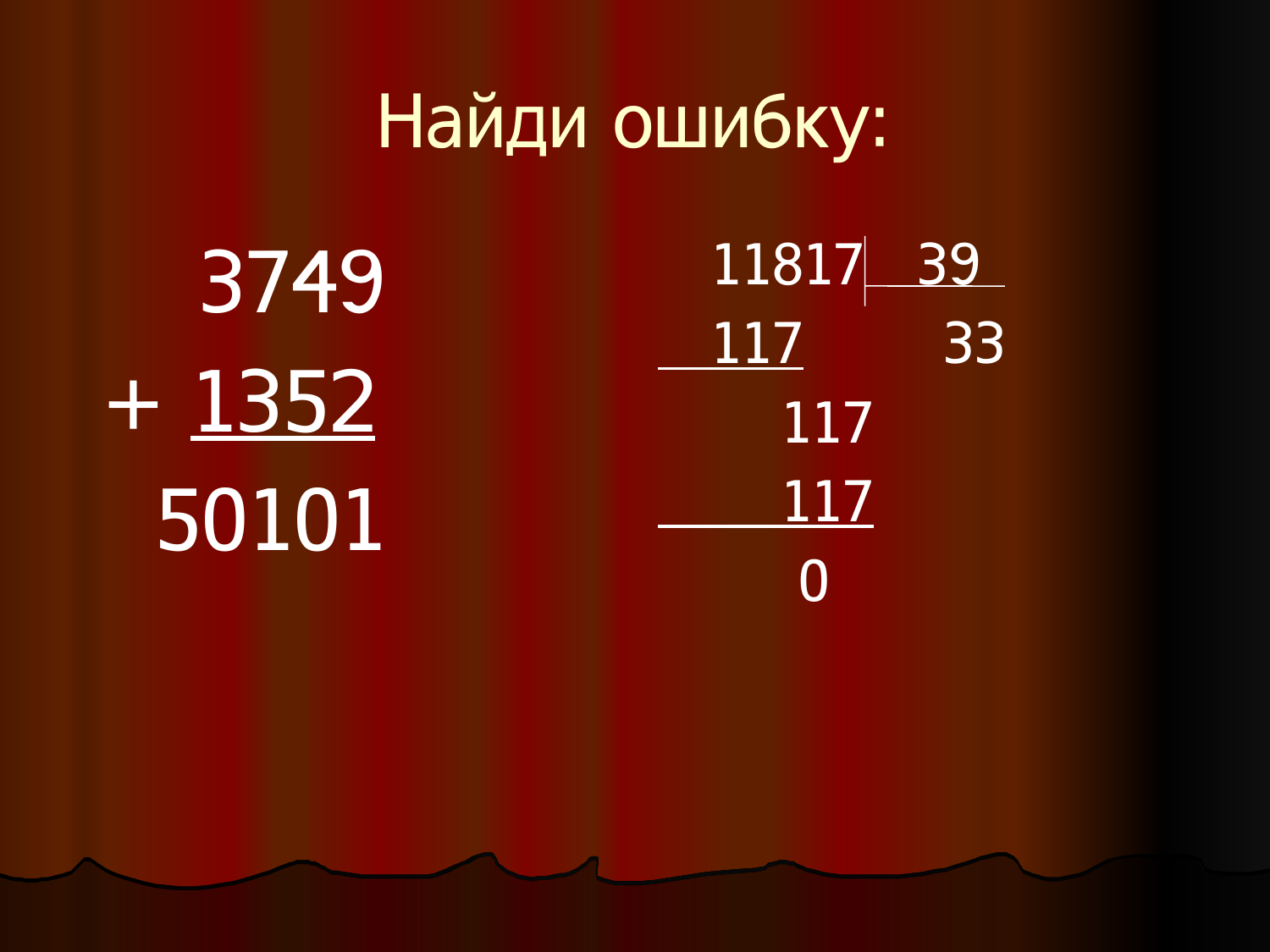

# Найди ошибку:
       3749
 + 1352
   50101
   11817   39
   117        33
       117
       117
        0